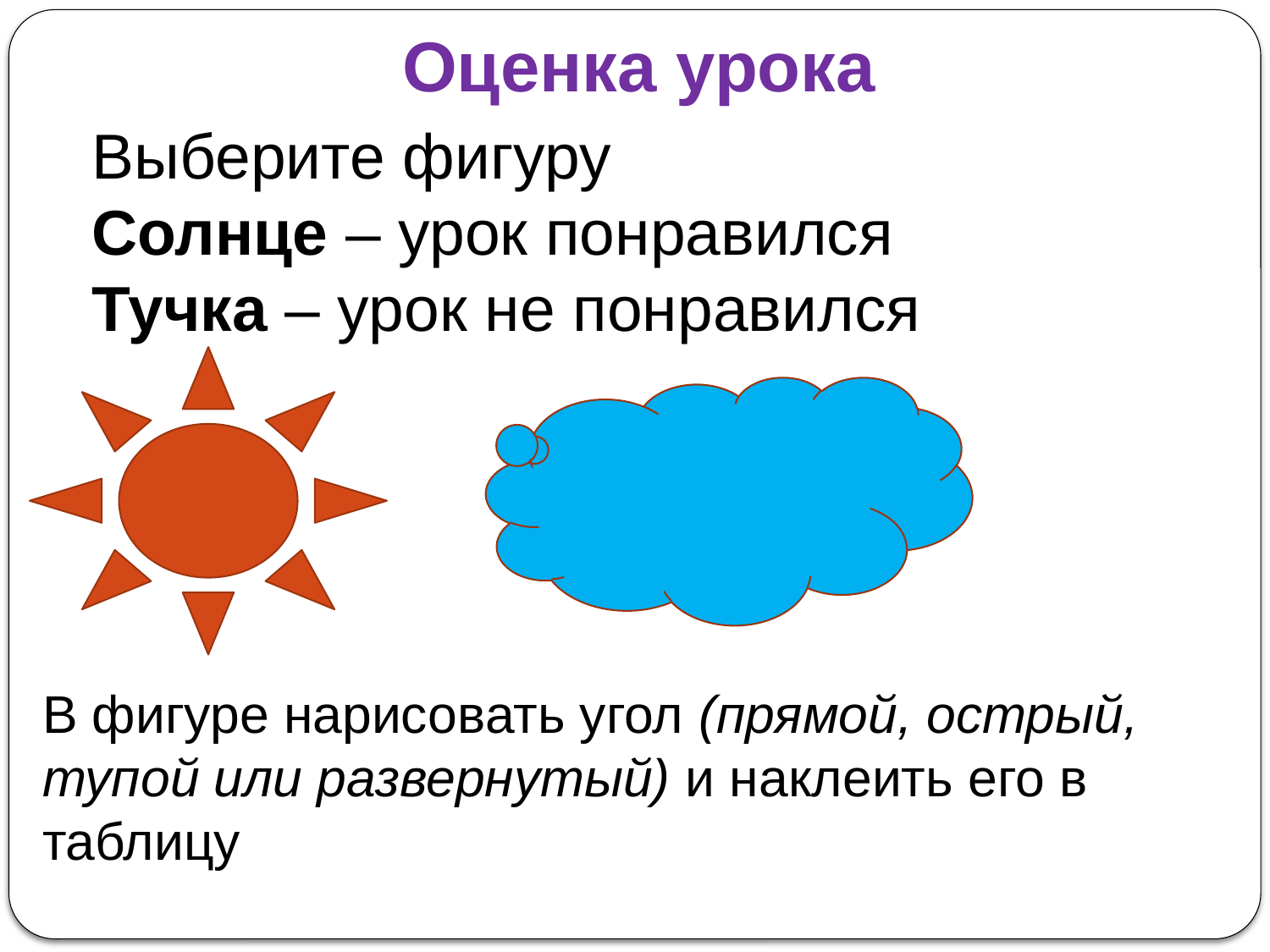

# Оценка урока
Выберите фигуру
Солнце – урок понравился
Тучка – урок не понравился

В фигуре нарисовать угол (прямой, острый, тупой или развернутый) и наклеить его в таблицу